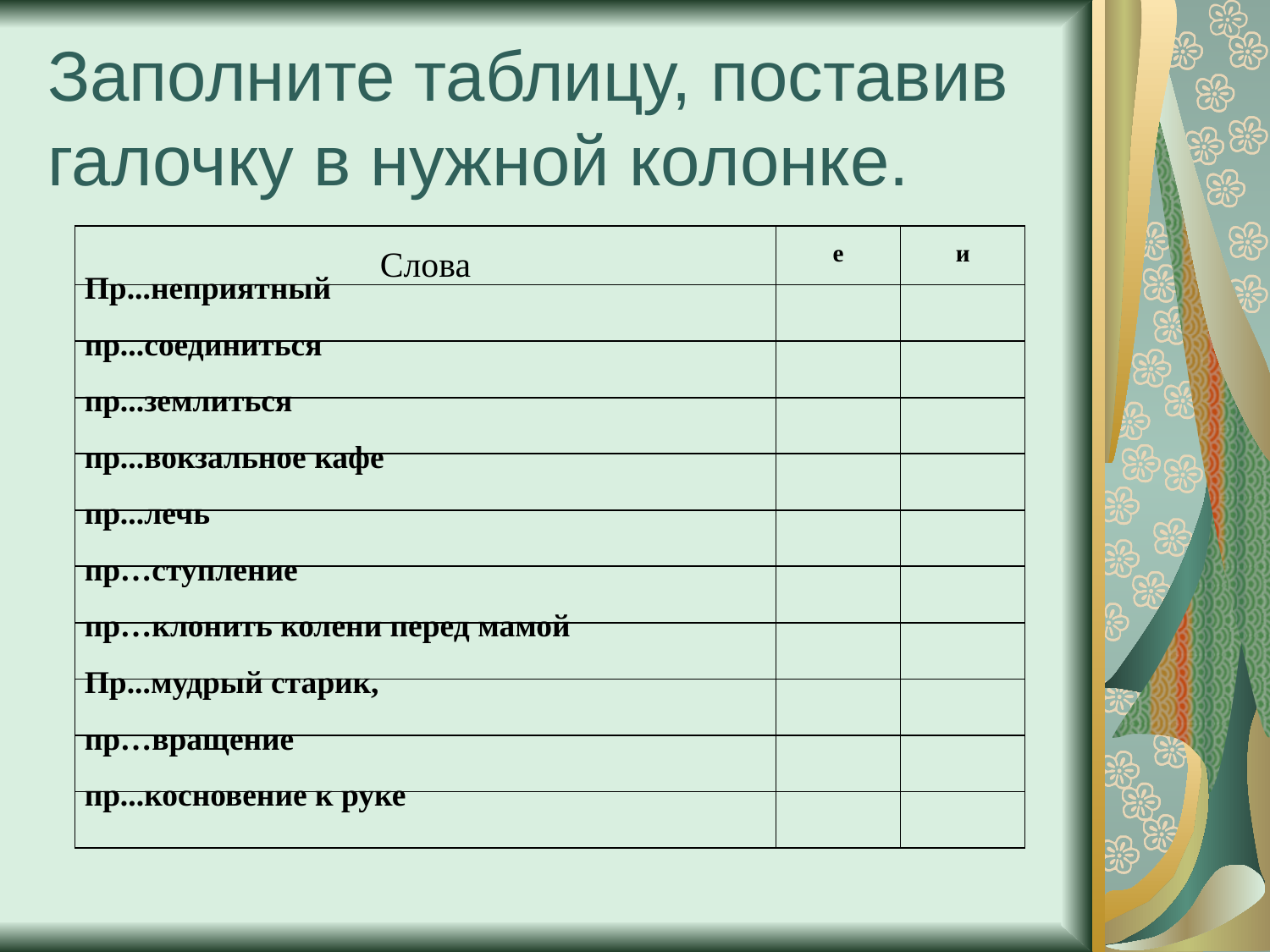

# Заполните таблицу, поставив галочку в нужной колонке.
| Слова | е | и |
| --- | --- | --- |
| Пр...неприятный |  |  |
| пр...соединиться |  |  |
| пр...землиться |  |  |
| пр...вокзальное кафе |  |  |
| пр...лечь |  |  |
| пр…ступление |  |  |
| пр…клонить колени перед мамой |  |  |
| Пр...мудрый старик, |  |  |
| пр…вращение |  |  |
| пр...косновение к руке |  |  |